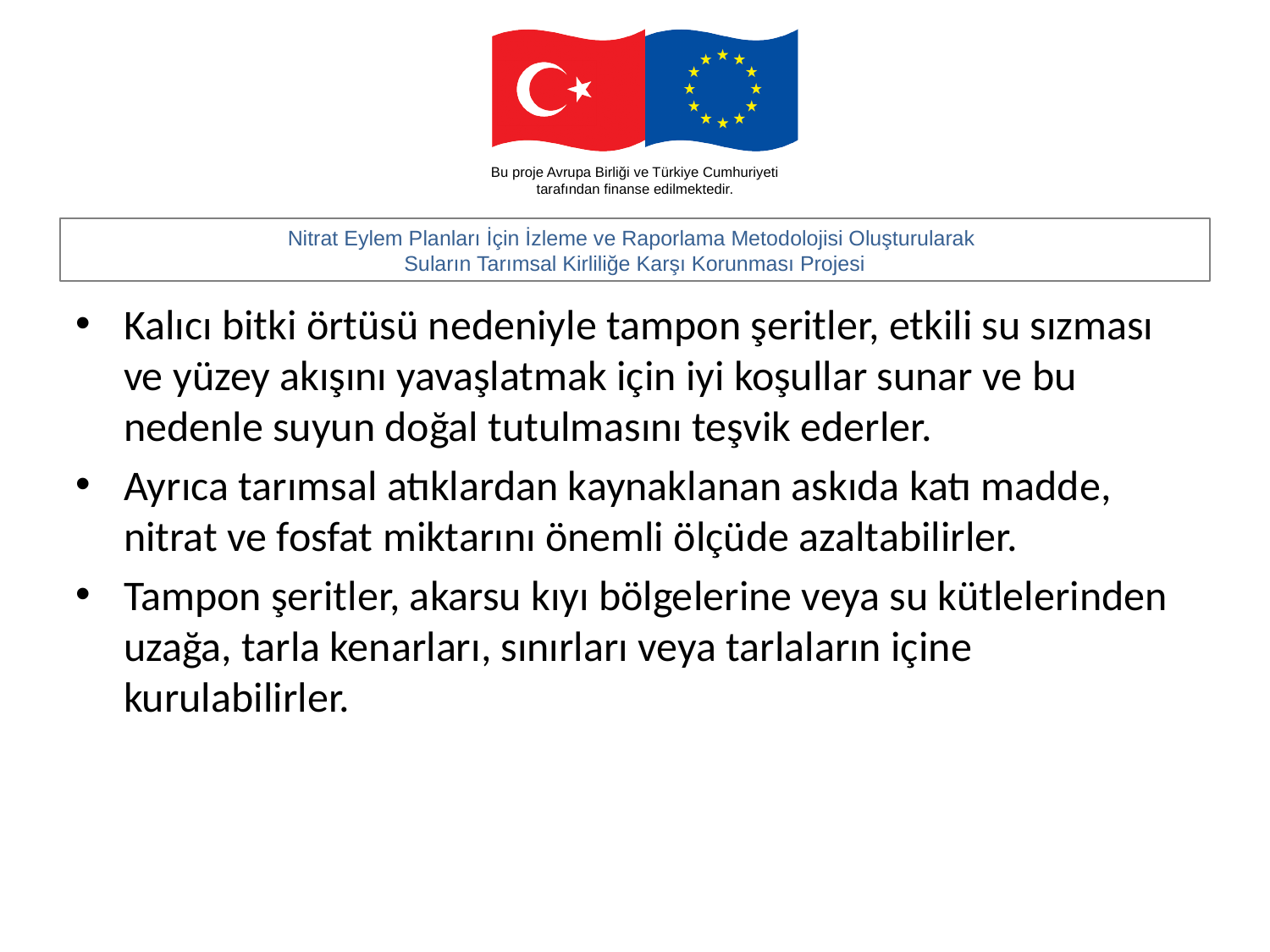

#
Kalıcı bitki örtüsü nedeniyle tampon şeritler, etkili su sızması ve yüzey akışını yavaşlatmak için iyi koşullar sunar ve bu nedenle suyun doğal tutulmasını teşvik ederler.
Ayrıca tarımsal atıklardan kaynaklanan askıda katı madde, nitrat ve fosfat miktarını önemli ölçüde azaltabilirler.
Tampon şeritler, akarsu kıyı bölgelerine veya su kütlelerinden uzağa, tarla kenarları, sınırları veya tarlaların içine kurulabilirler.